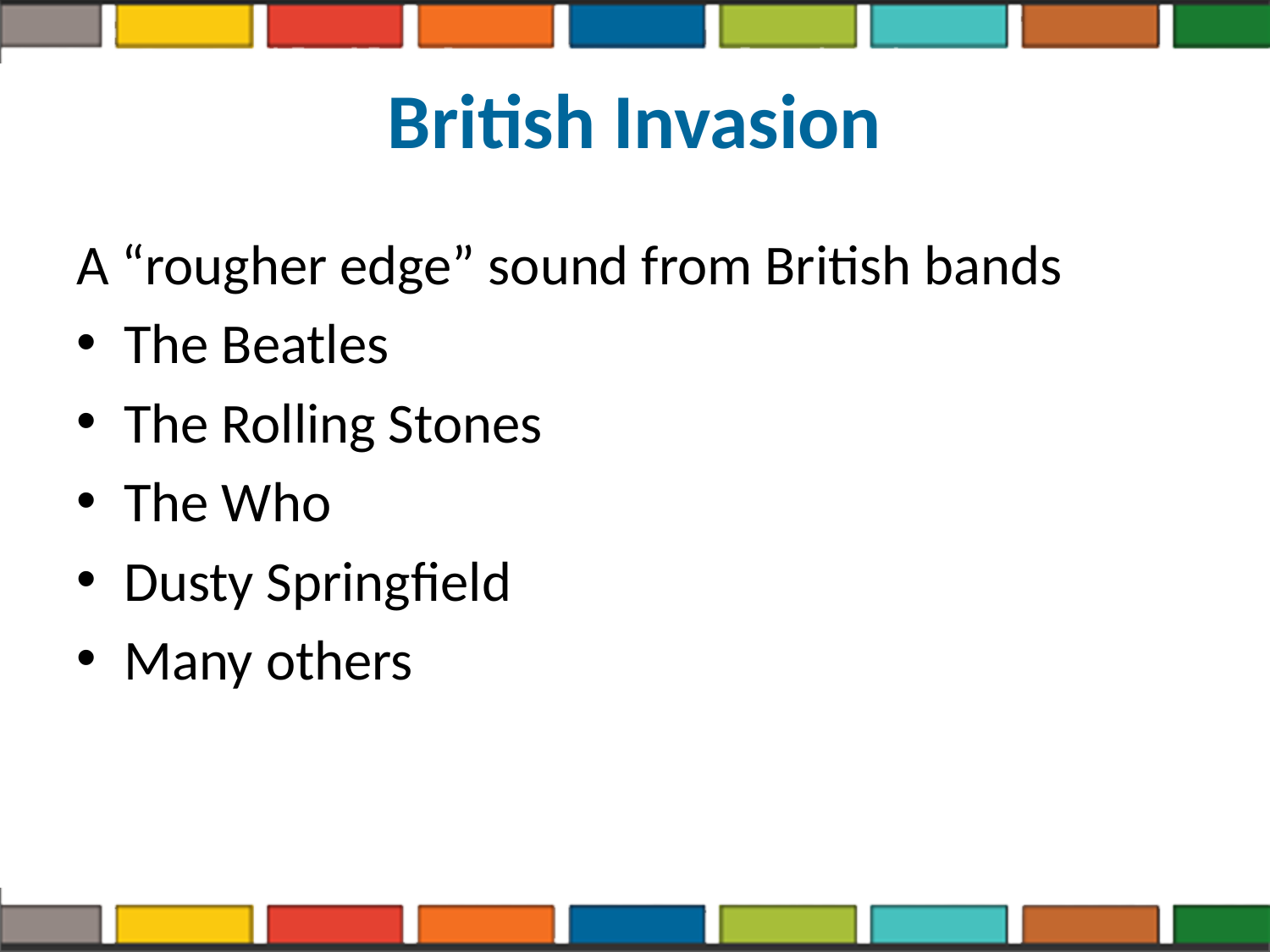

# British Invasion
A “rougher edge” sound from British bands
The Beatles
The Rolling Stones
The Who
Dusty Springfield
Many others